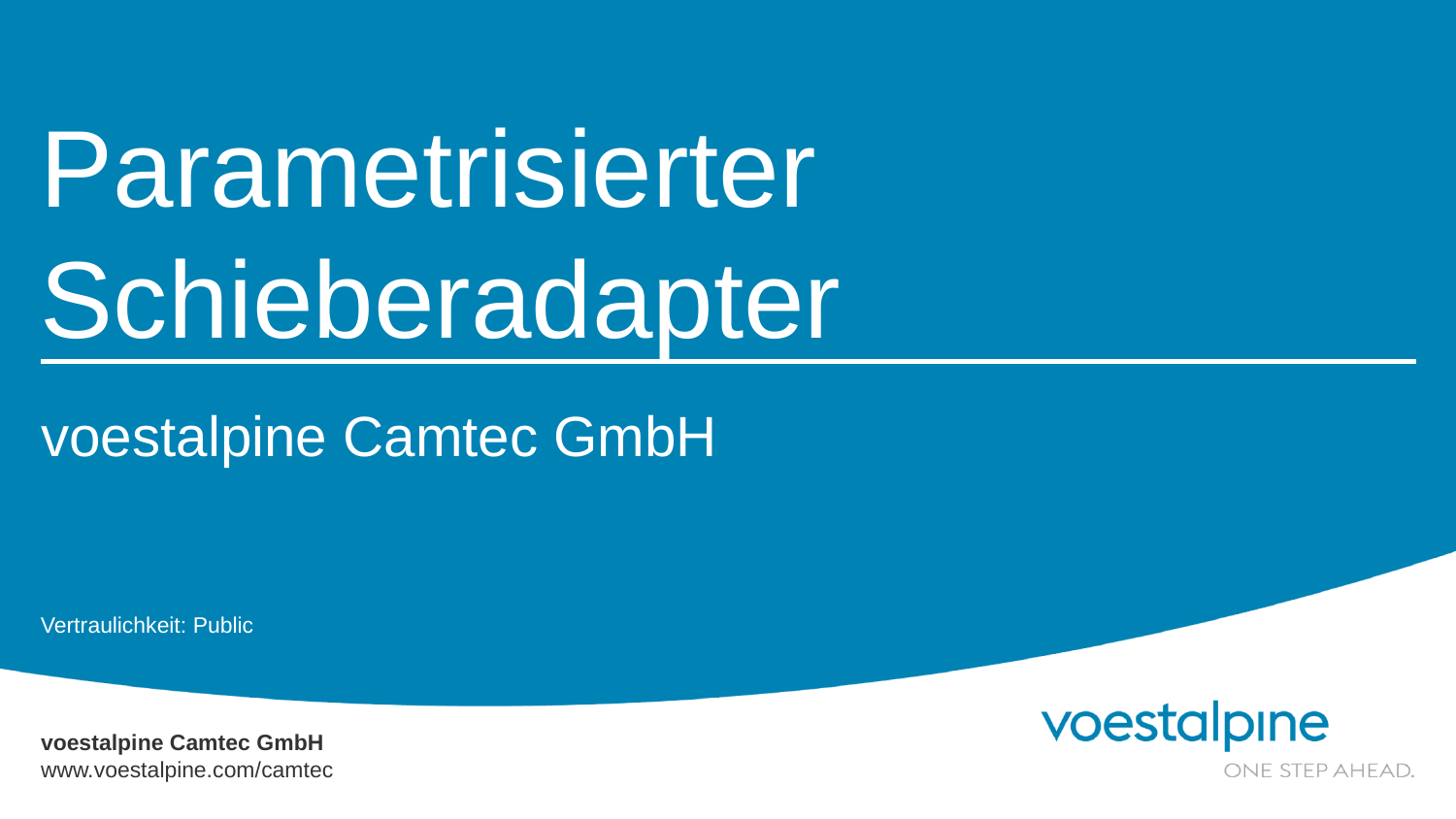

# Parametrisierter Schieberadapter
voestalpine Camtec GmbH
Vertraulichkeit: Public